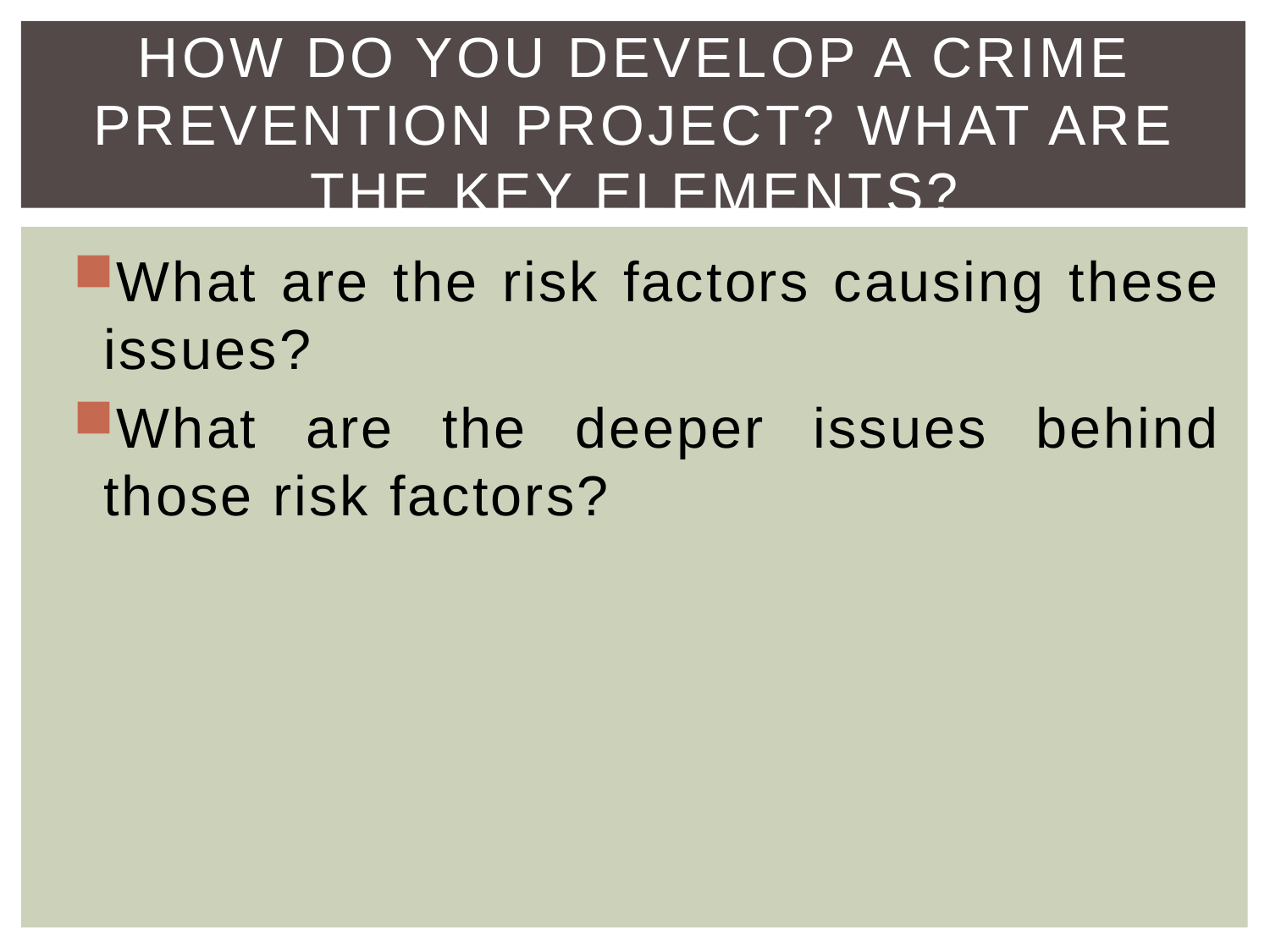

# How do you develop a crime prevention project? What are the key elements?
What are the risk factors causing these issues?
What are the deeper issues behind those risk factors?